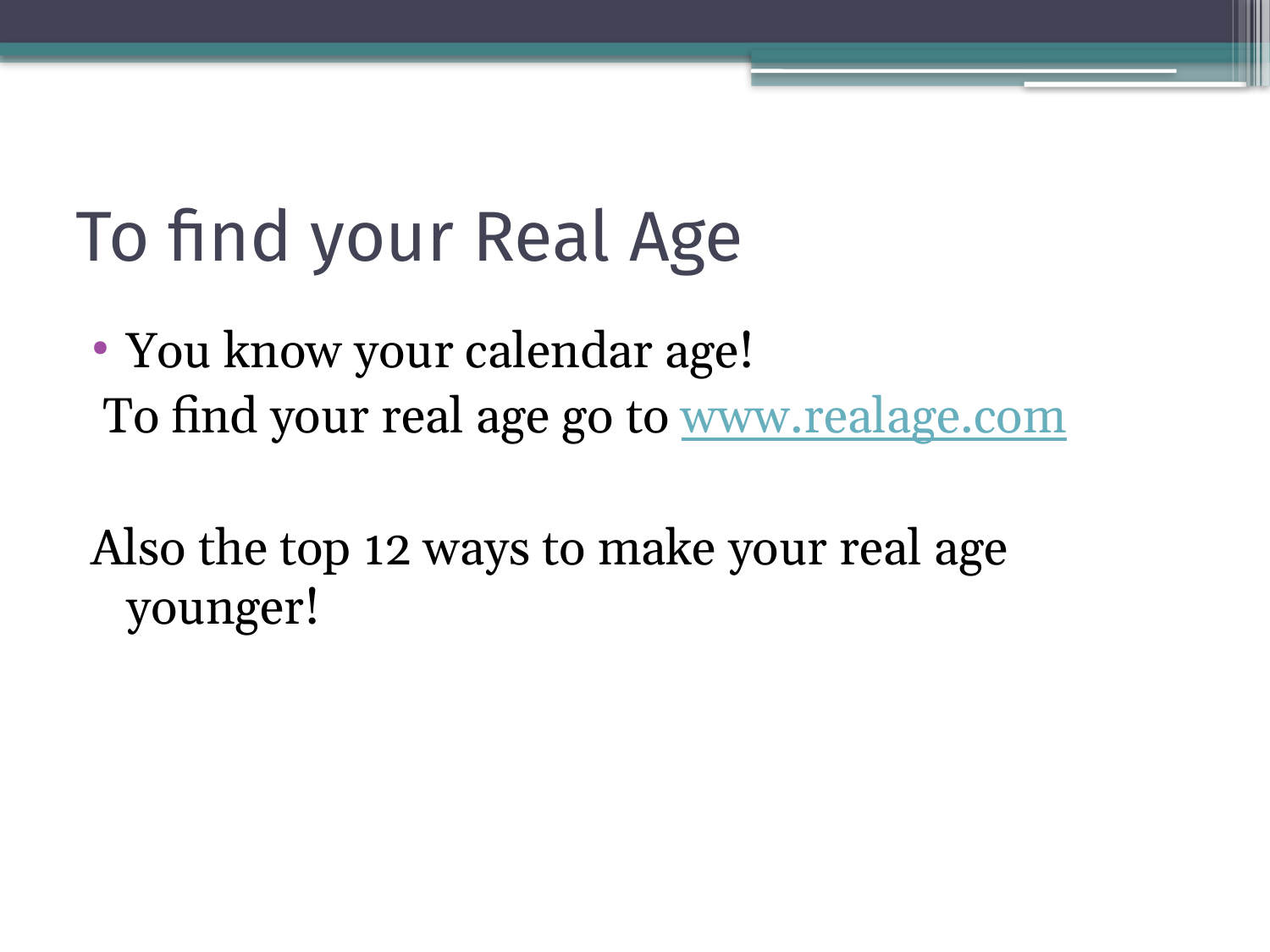

# To find your Real Age
You know your calendar age!
 To find your real age go to www.realage.com

Also the top 12 ways to make your real age younger!